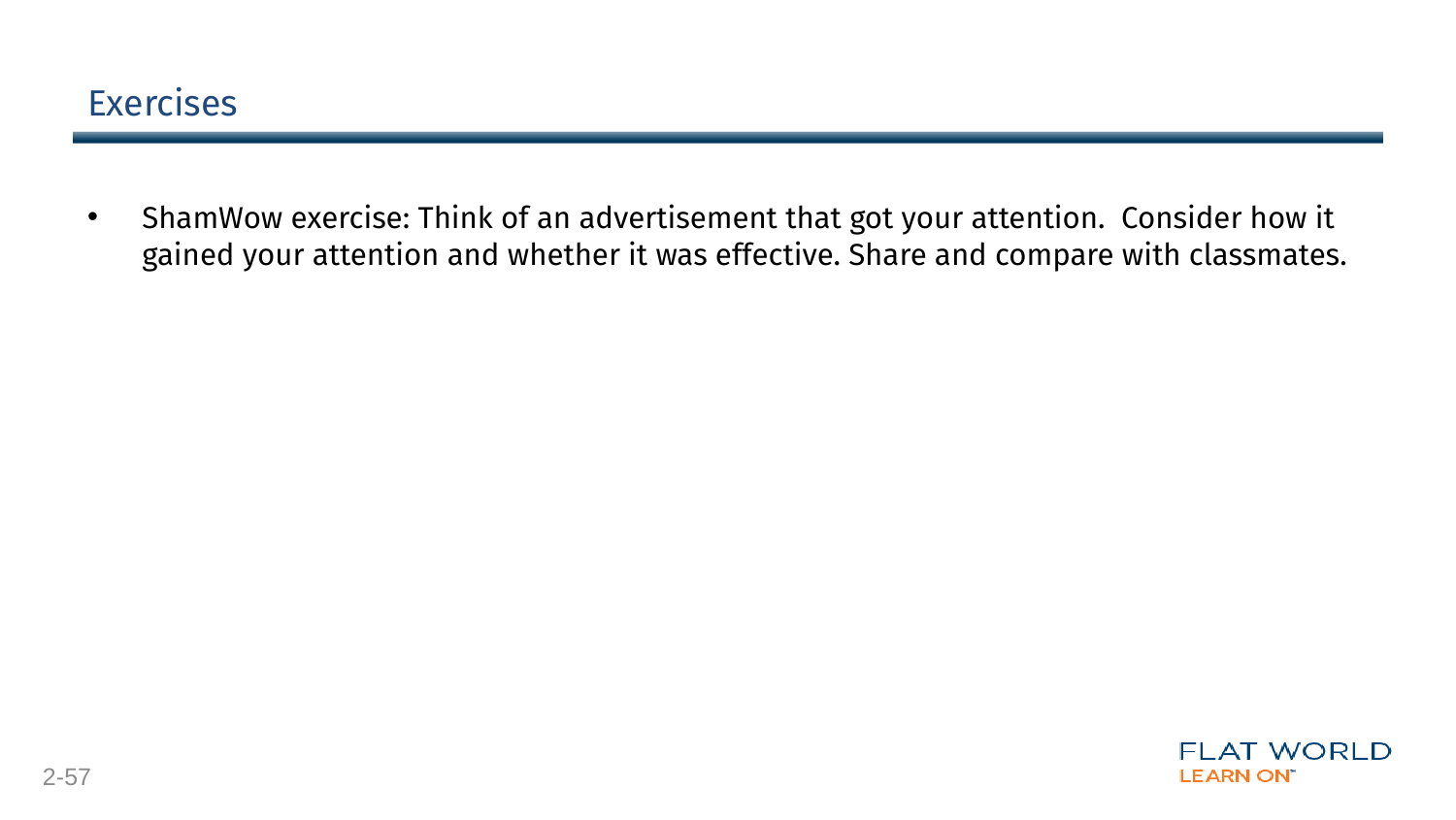

# Exercises
ShamWow exercise: Think of an advertisement that got your attention.  Consider how it gained your attention and whether it was effective. Share and compare with classmates.
2-57